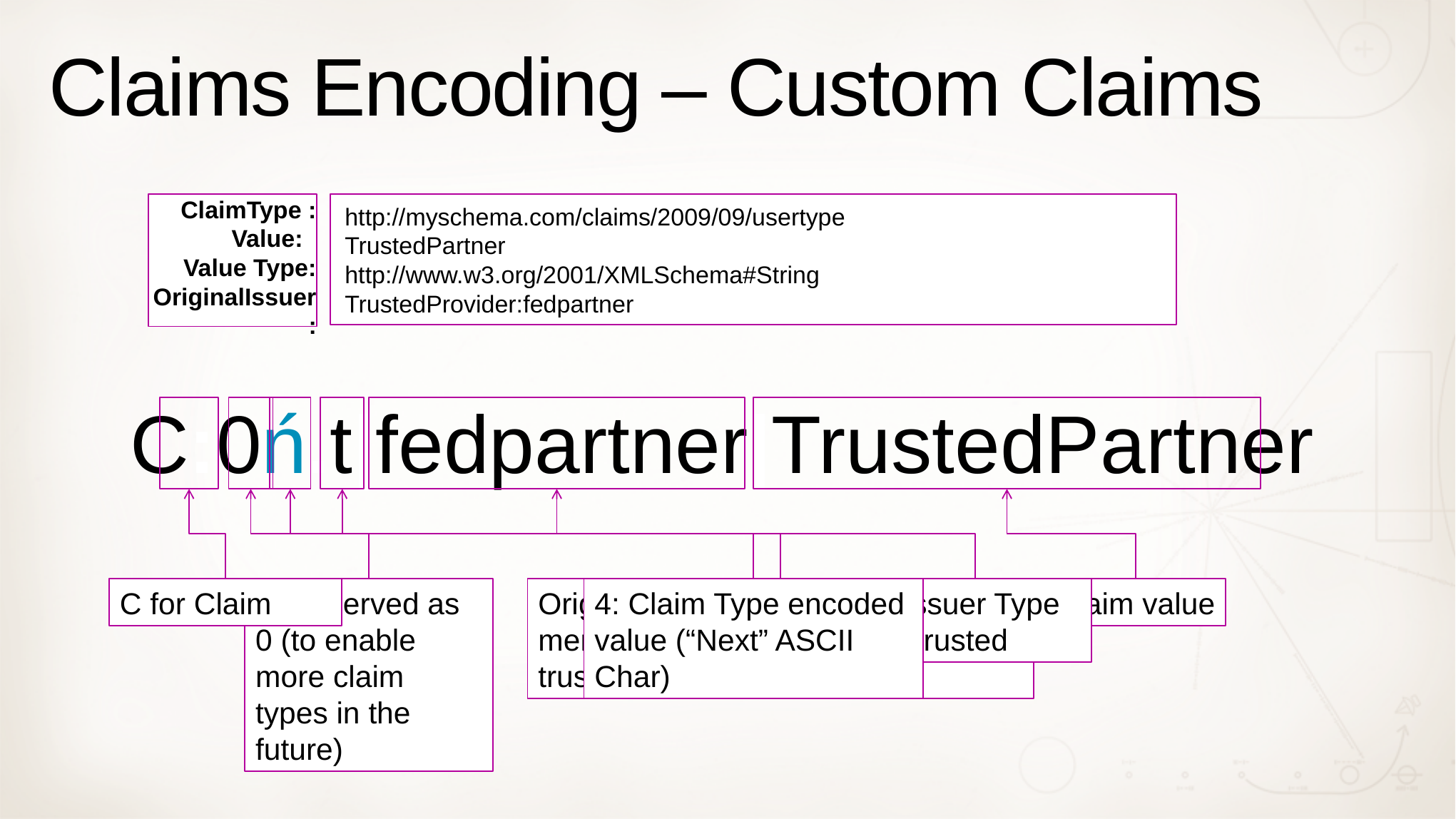

# Claims Encoding – Custom Claims
http://myschema.com/claims/2009/09/usertype
TrustedPartner
http://www.w3.org/2001/XMLSchema#String
TrustedProvider:fedpartner
ClaimType :
Value:
Value Type:
OriginalIssuer:
C:0ń.t|fedpartner|TrustedPartner

Claim value

C for Claim

4: Claim Type encoded value (“Next” ASCII Char)

6: Issuer Type
T=Trusted

Original Issuer name: Name of membership role provider, name of trusted STS

3: Reserved as 0 (to enable more claim types in the future)